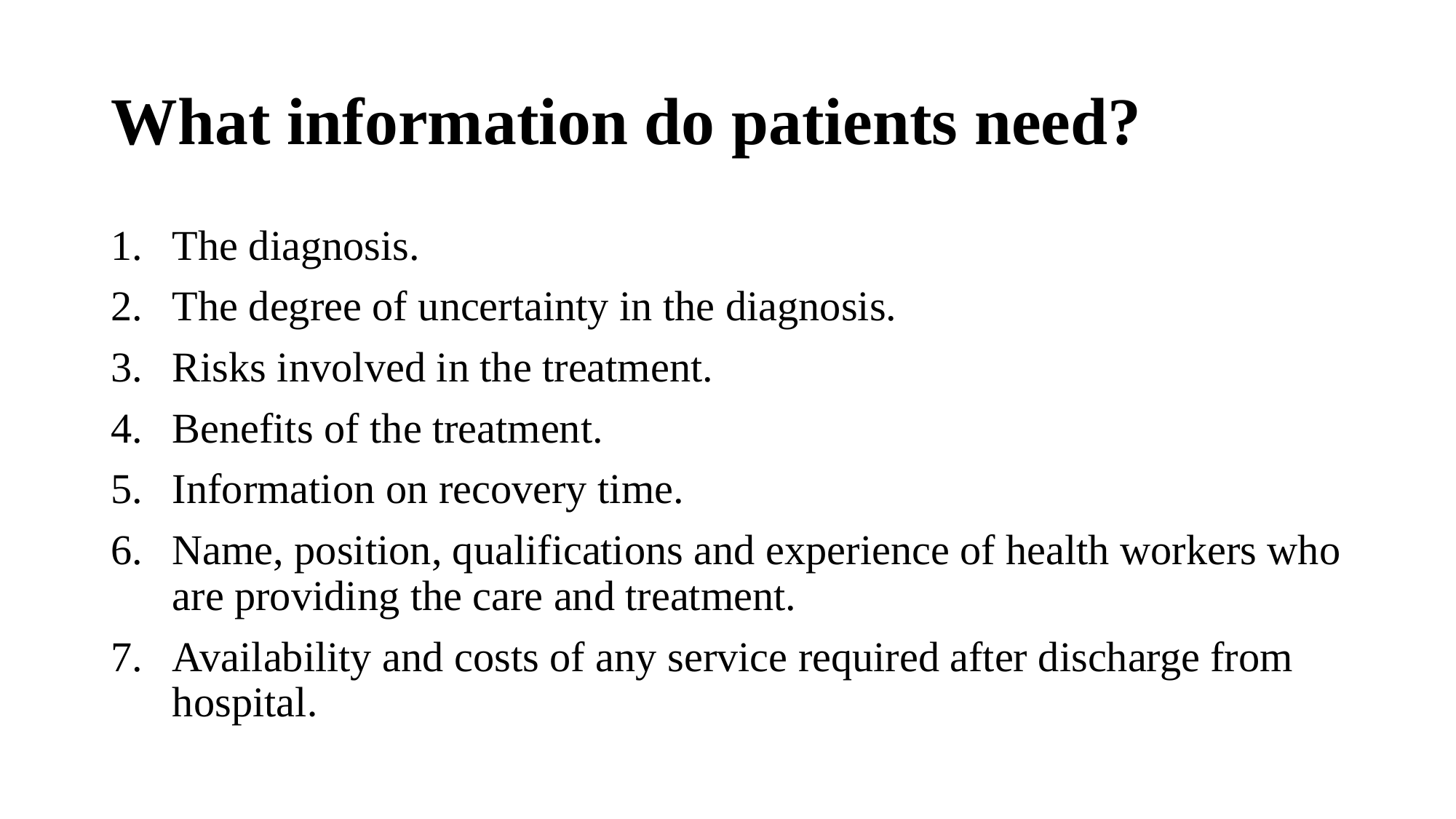

# What information do patients need?
The diagnosis.
The degree of uncertainty in the diagnosis.
Risks involved in the treatment.
Benefits of the treatment.
Information on recovery time.
Name, position, qualifications and experience of health workers who are providing the care and treatment.
Availability and costs of any service required after discharge from hospital.